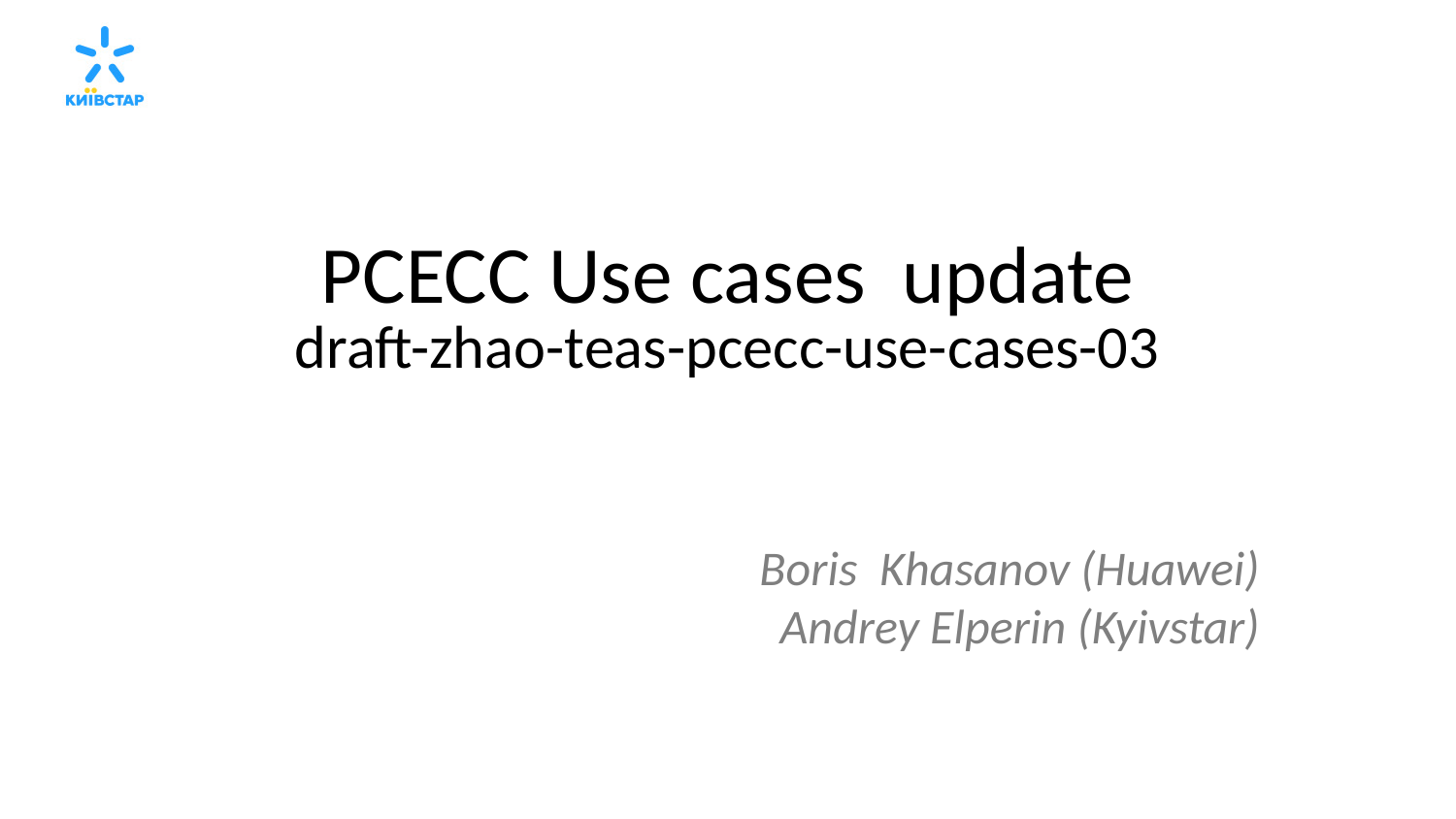

PCECC Use cases  update
draft-zhao-teas-pcecc-use-cases-03
Boris  Khasanov (Huawei)
Andrey Elperin (Kyivstar)